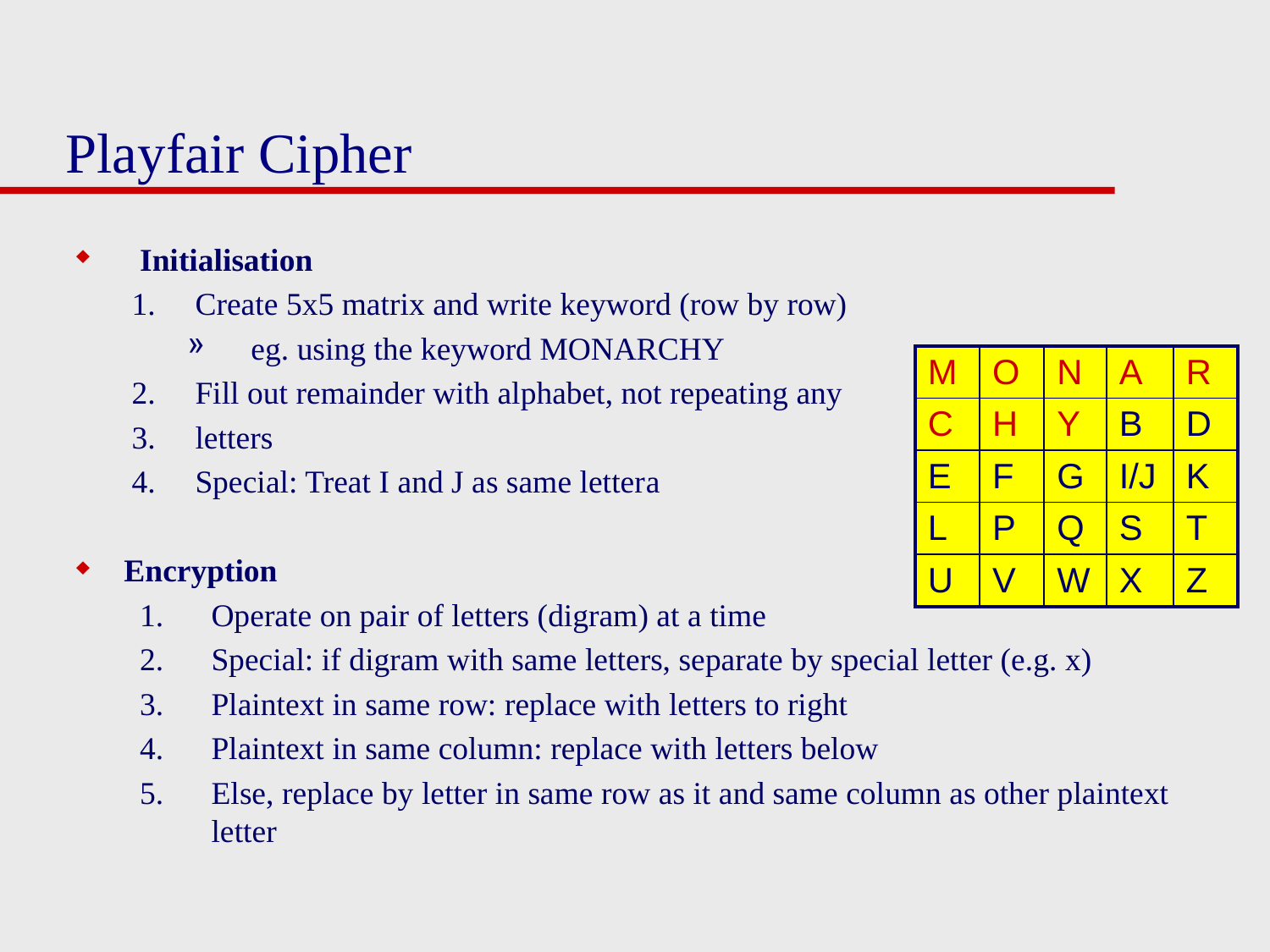

# Playfair Cipher
Initialisation
Create 5x5 matrix and write keyword (row by row)
eg. using the keyword MONARCHY
Fill out remainder with alphabet, not repeating any
letters
Special: Treat I and J as same lettera

Encryption
Operate on pair of letters (digram) at a time
Special: if digram with same letters, separate by special letter (e.g. x)
Plaintext in same row: replace with letters to right
Plaintext in same column: replace with letters below
Else, replace by letter in same row as it and same column as other plaintext letter

| M | O | N | A | R |
| --- | --- | --- | --- | --- |
| C | H | Y | B | D |
| E | F | G | I/J | K |
| L | P | Q | S | T |
| U | V | W | X | Z |